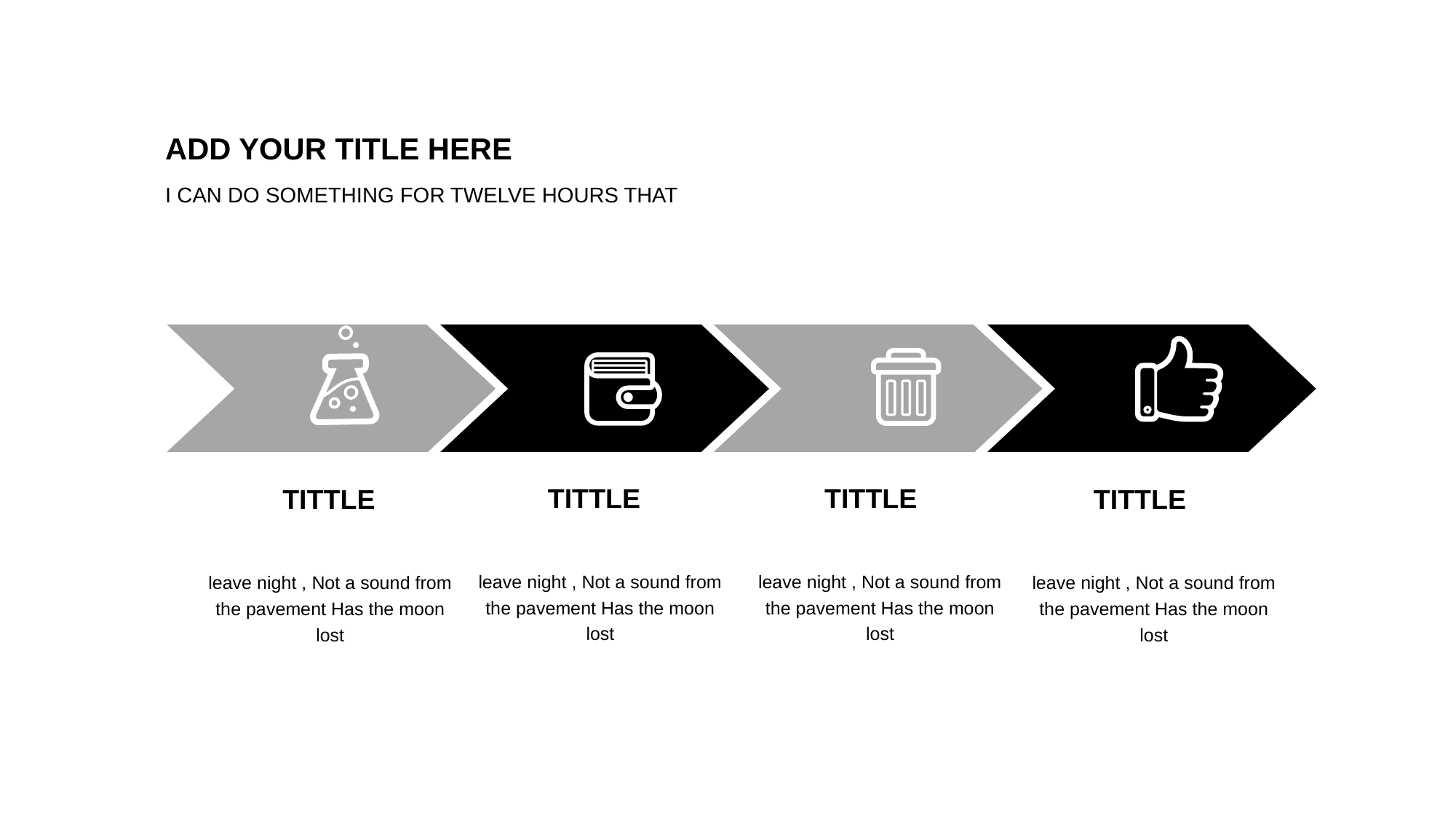

ADD YOUR TITLE HERE
I CAN DO SOMETHING FOR TWELVE HOURS THAT

TITTLE
TITTLE
TITTLE
TITTLE
leave night , Not a sound from the pavement Has the moon lost
leave night , Not a sound from the pavement Has the moon lost
leave night , Not a sound from the pavement Has the moon lost
leave night , Not a sound from the pavement Has the moon lost